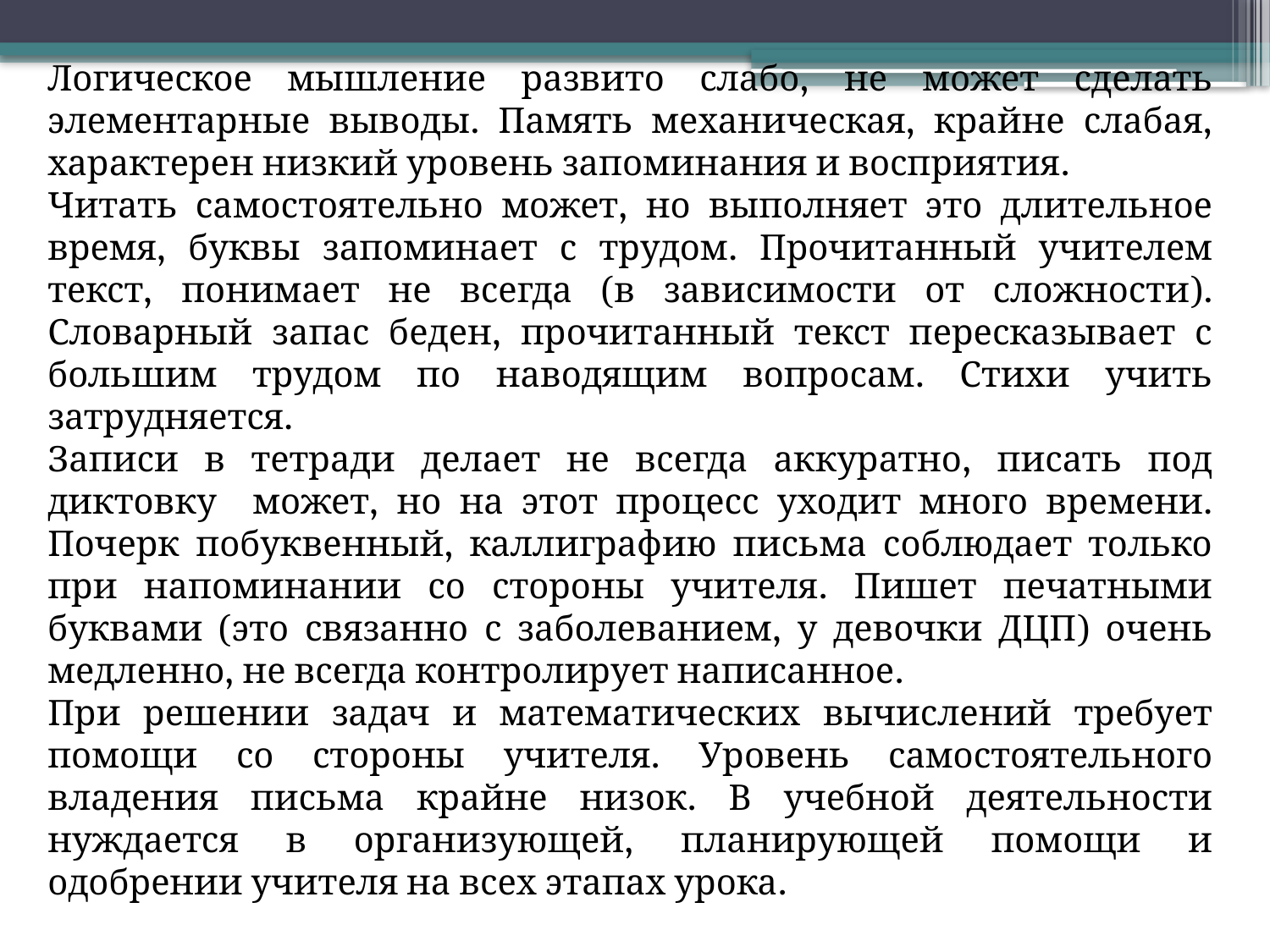

Логическое мышление развито слабо, не может сделать элементарные выводы. Память механическая, крайне слабая, характерен низкий уровень запоминания и восприятия.
Читать самостоятельно может, но выполняет это длительное время, буквы запоминает с трудом. Прочитанный учителем текст, понимает не всегда (в зависимости от сложности). Словарный запас беден, прочитанный текст пересказывает с большим трудом по наводящим вопросам. Стихи учить затрудняется.
Записи в тетради делает не всегда аккуратно, писать под диктовку  может, но на этот процесс уходит много времени. Почерк побуквенный, каллиграфию письма соблюдает только при напоминании со стороны учителя. Пишет печатными буквами (это связанно с заболеванием, у девочки ДЦП) очень медленно, не всегда контролирует написанное.
При решении задач и математических вычислений требует помощи со стороны учителя. Уровень самостоятельного владения письма крайне низок. В учебной деятельности нуждается в организующей, планирующей помощи и одобрении учителя на всех этапах урока.